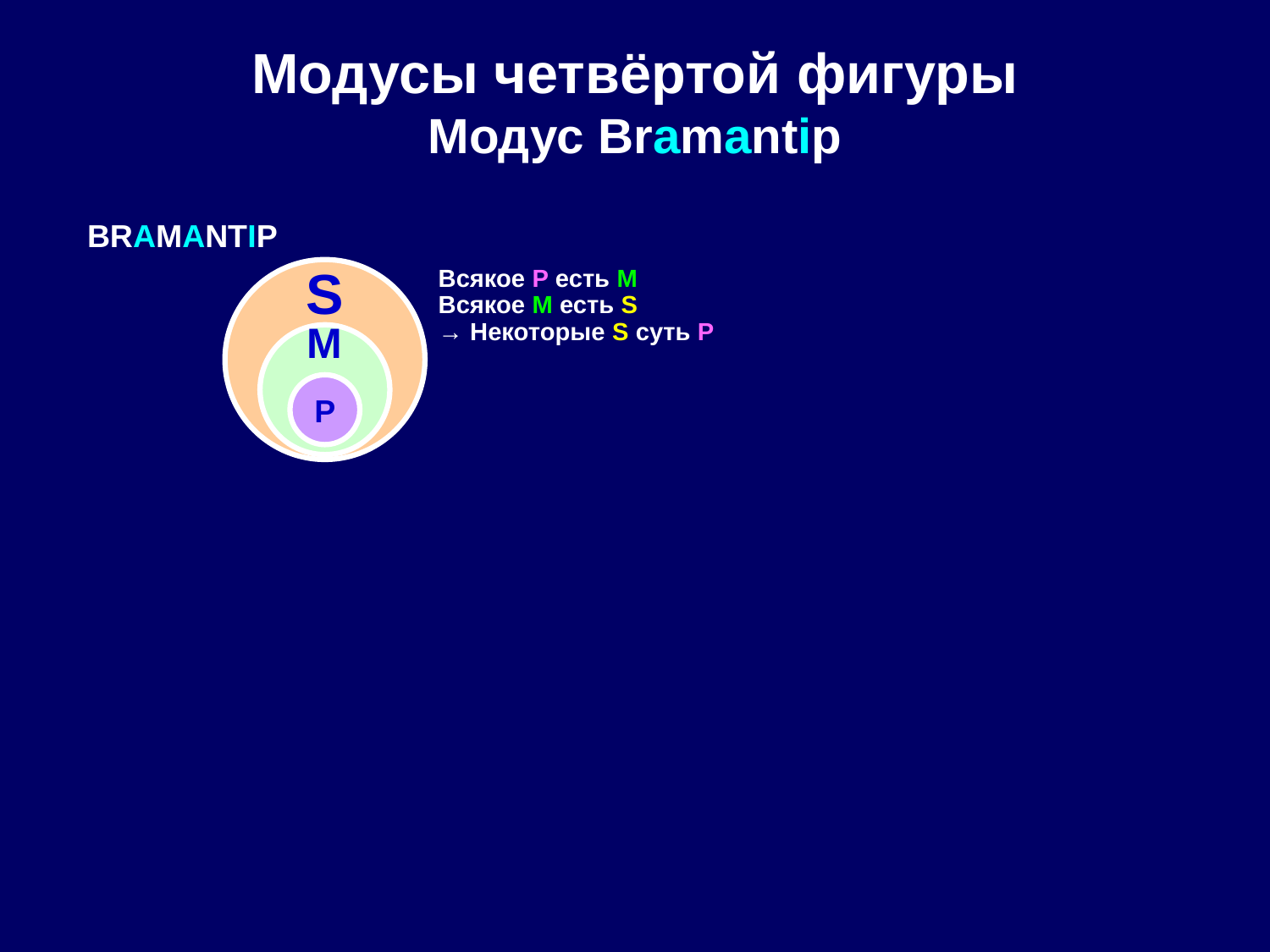

# Модусы четвёртой фигуры Модус Bramantip
BRAMANTIP
S
Всякое P есть M
Всякое M есть S
→ Некоторые S суть P
M
P